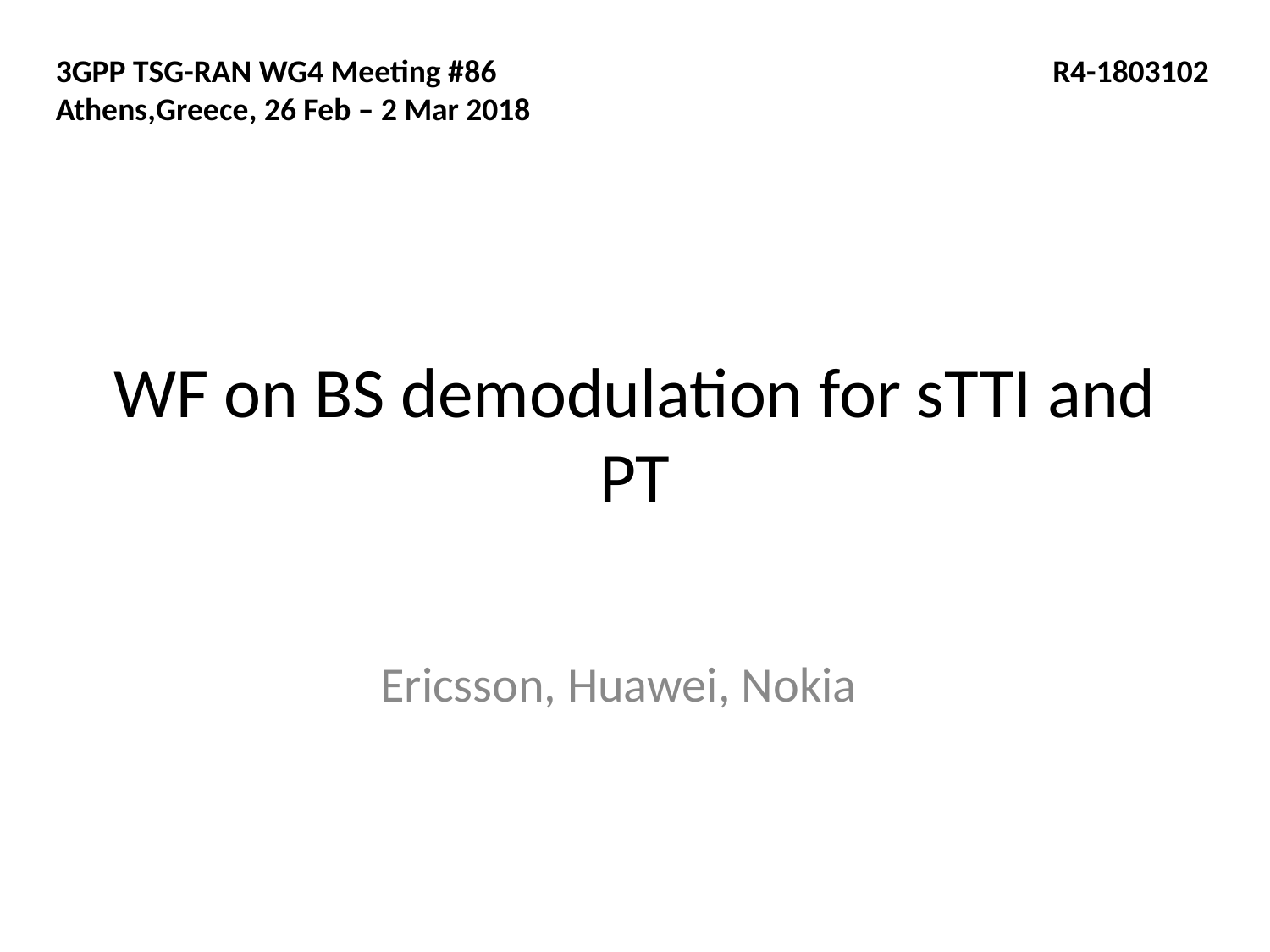

3GPP TSG-RAN WG4 Meeting #86
Athens,Greece, 26 Feb – 2 Mar 2018
R4-1803102
# WF on BS demodulation for sTTI and PT
Ericsson, Huawei, Nokia